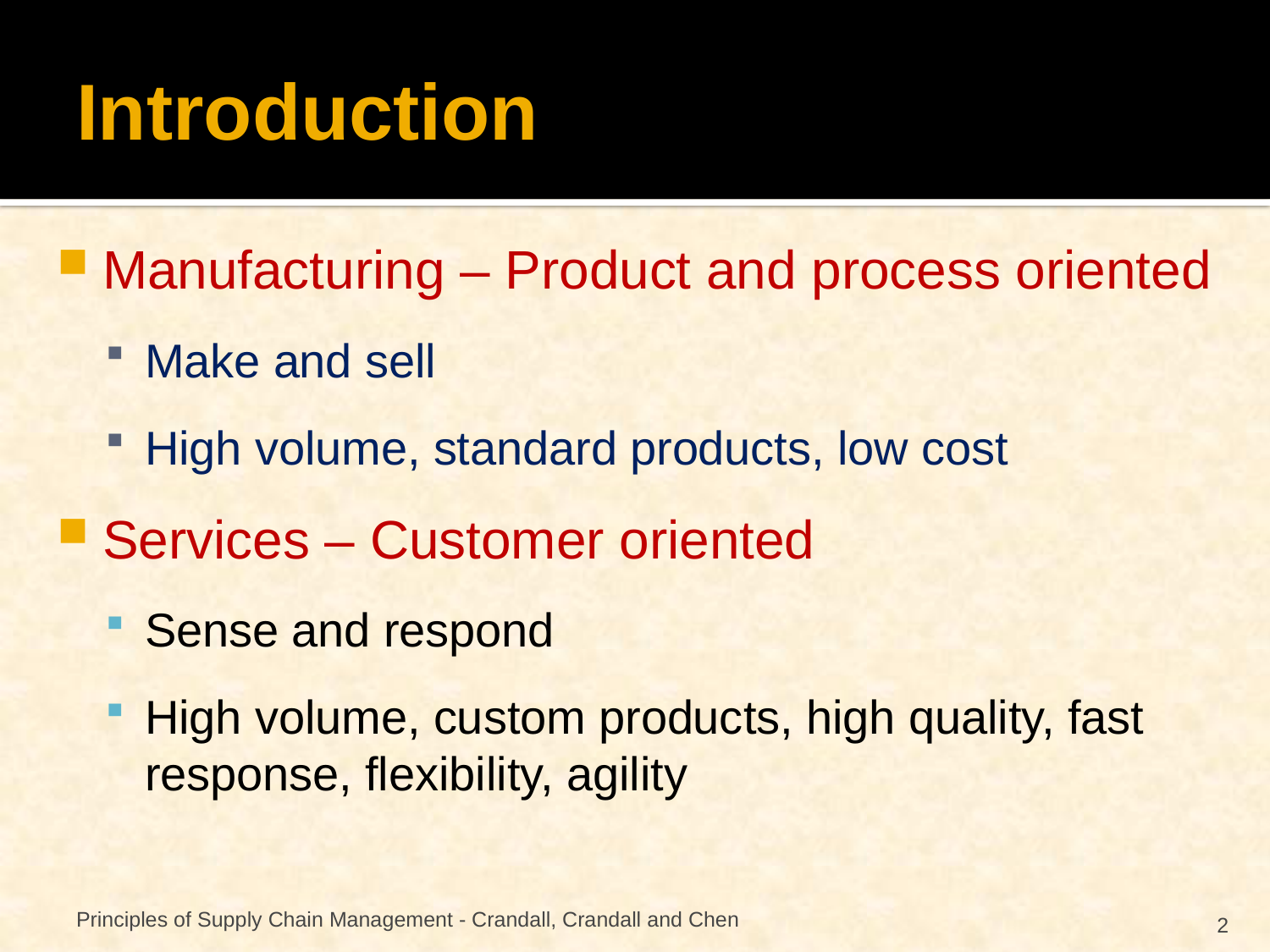

# Introduction
Manufacturing – Product and process oriented
Make and sell
High volume, standard products, low cost
Services – Customer oriented
Sense and respond
High volume, custom products, high quality, fast response, flexibility, agility

Principles of Supply Chain Management - Crandall, Crandall and Chen
2